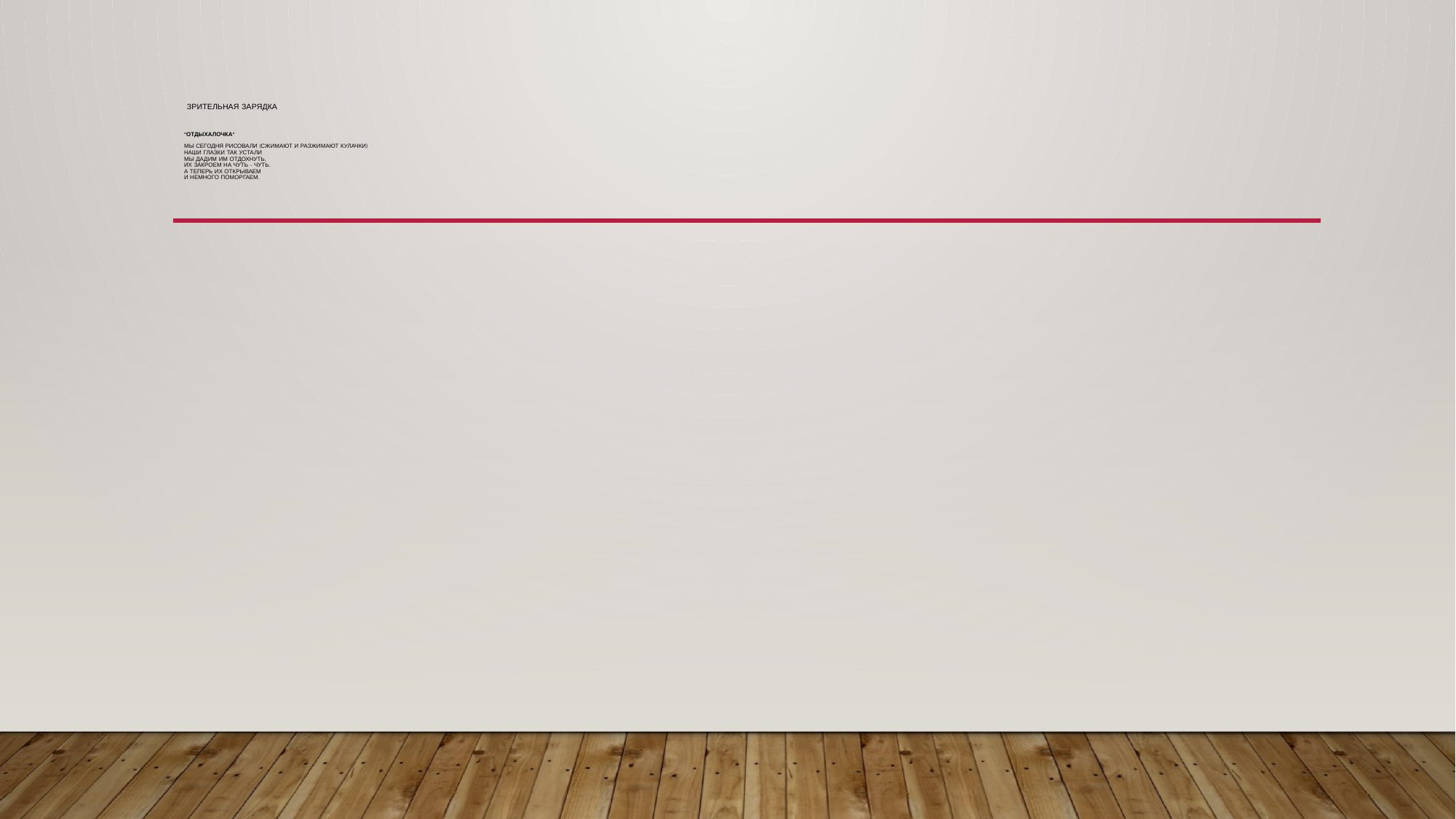

# зрительная зарядка "Отдыхалочка" Мы сегодня рисовали (сжимают и разжимают кулачки) Наши глазки так устали Мы дадим им отдохнуть, Их закроем на чуть - чуть. А теперь их открываем И немного поморгаем.